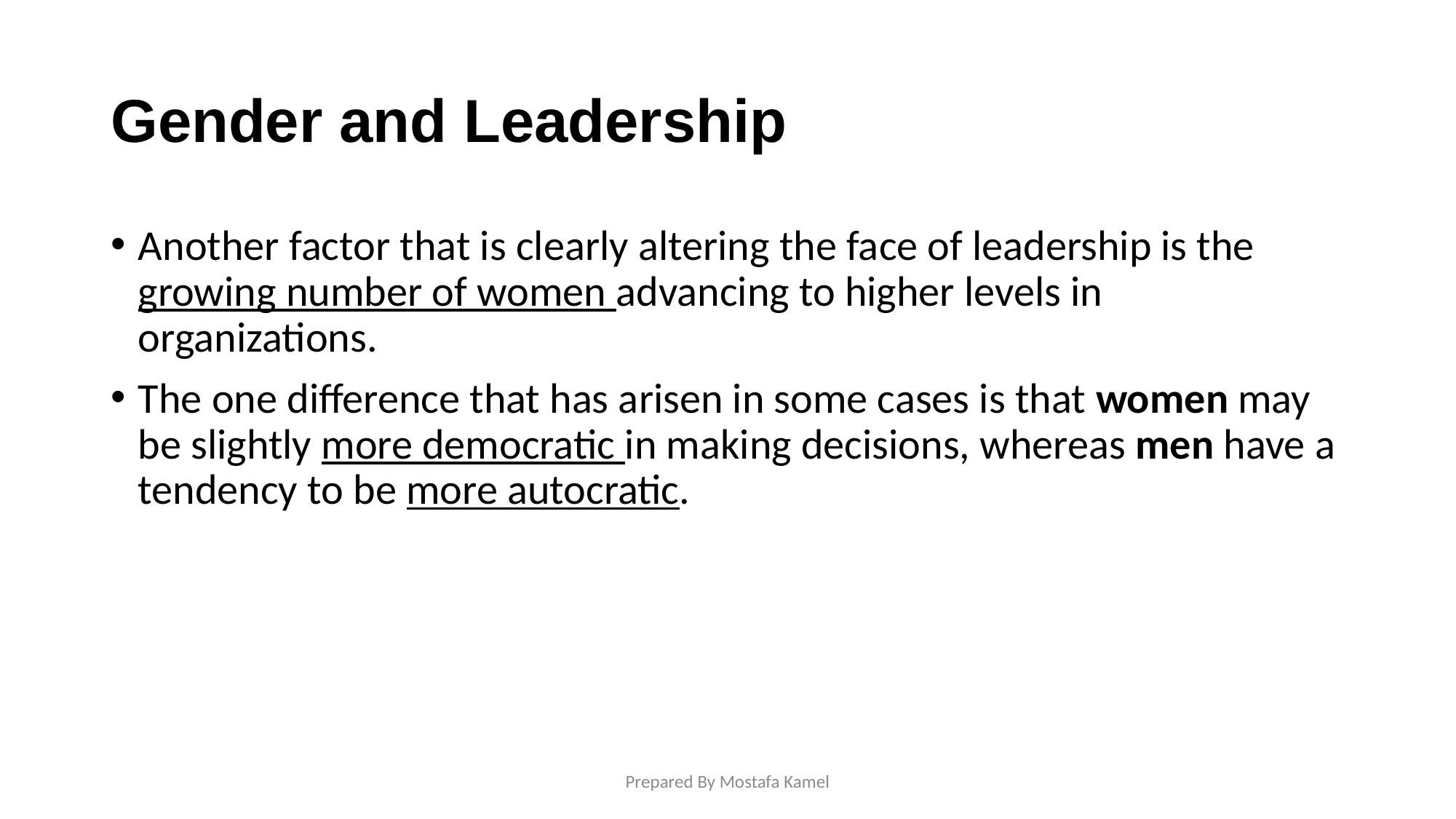

# Gender and Leadership
Another factor that is clearly altering the face of leadership is the growing number of women advancing to higher levels in organizations.
The one difference that has arisen in some cases is that women may be slightly more democratic in making decisions, whereas men have a tendency to be more autocratic.
Prepared By Mostafa Kamel